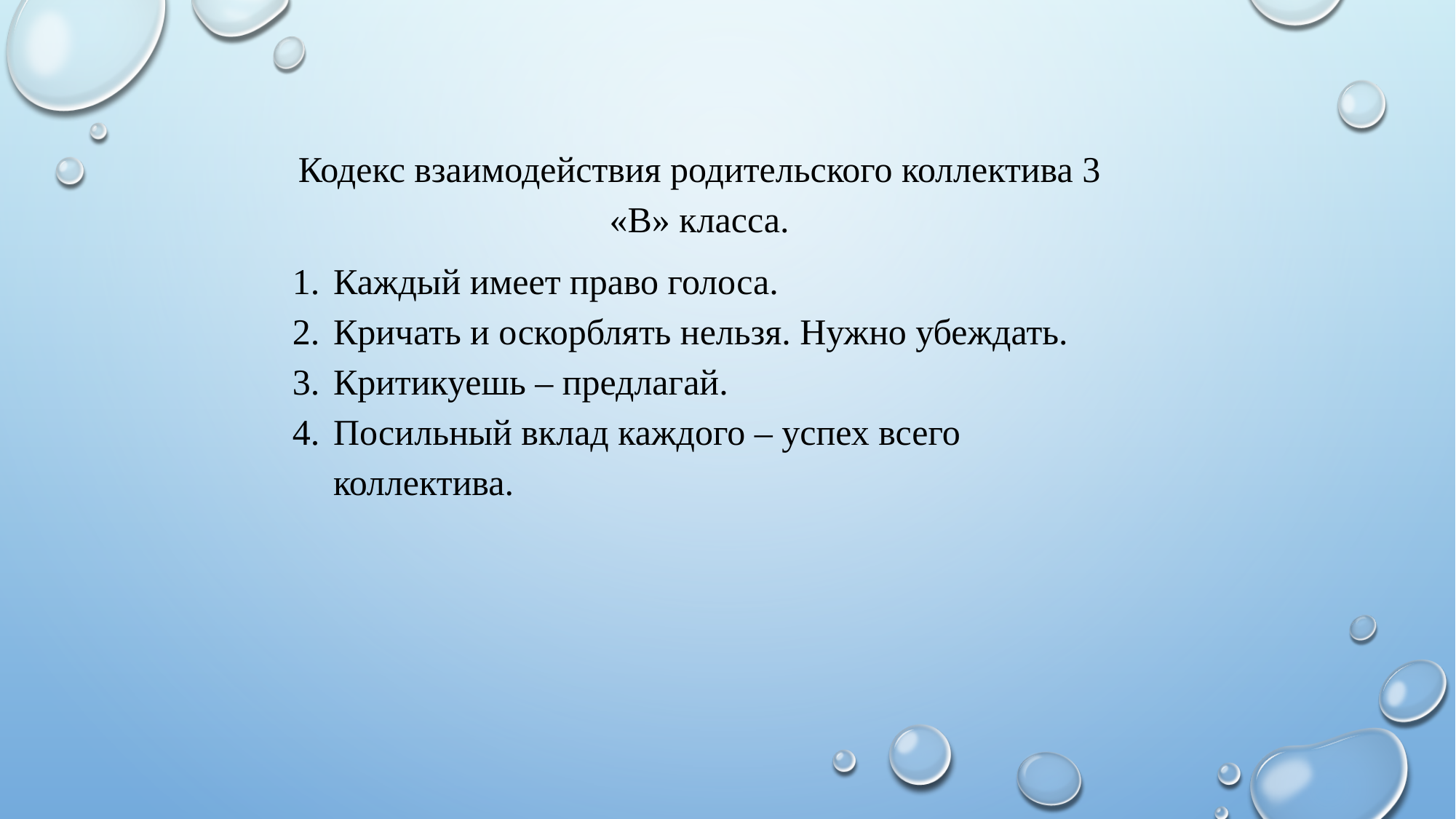

Кодекс взаимодействия родительского коллектива 3 «В» класса.
Каждый имеет право голоса.
Кричать и оскорблять нельзя. Нужно убеждать.
Критикуешь – предлагай.
Посильный вклад каждого – успех всего коллектива.